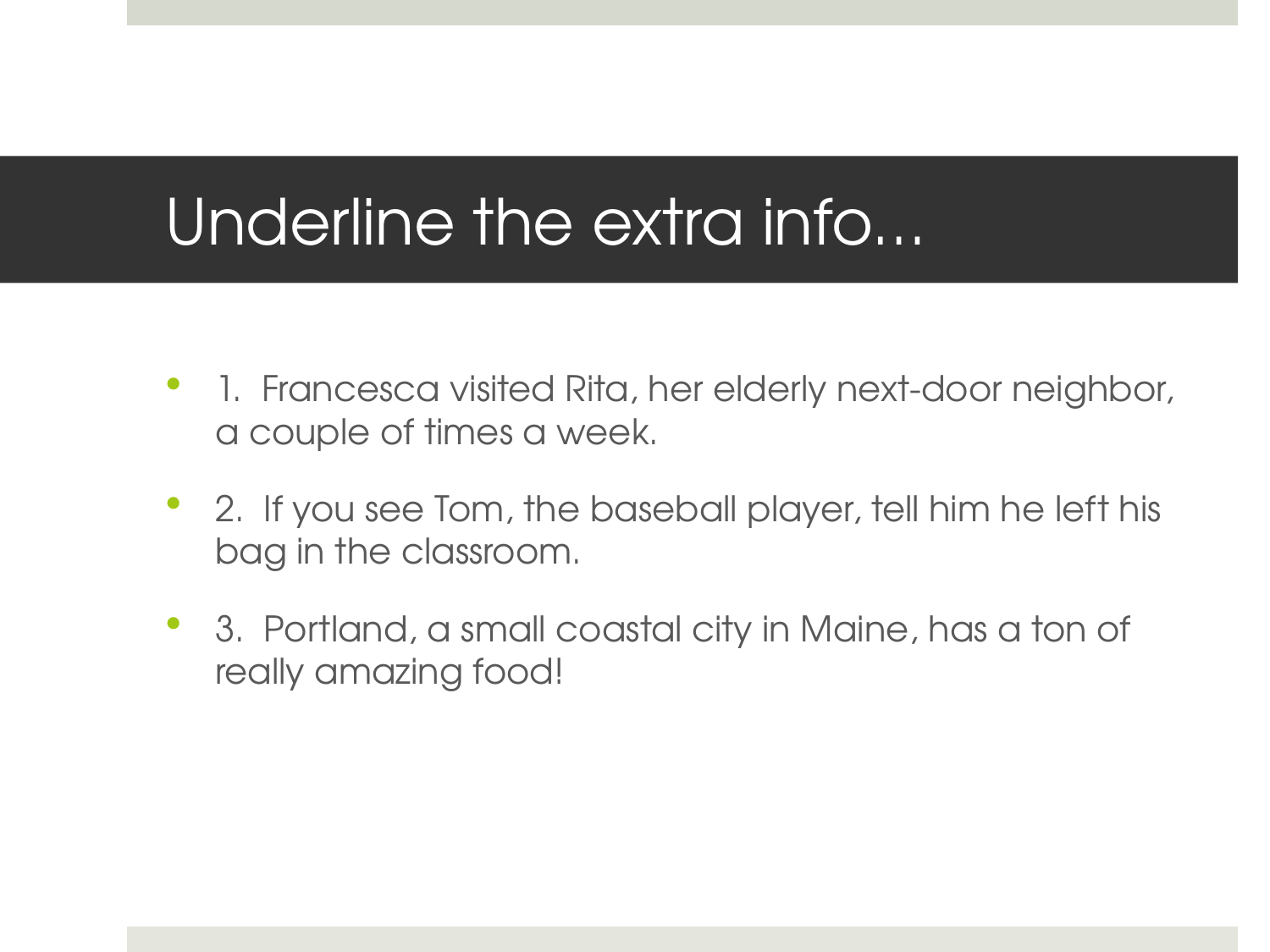

# Underline the extra info…
1.  Francesca visited Rita, her elderly next-door neighbor, a couple of times a week.
2.  If you see Tom, the baseball player, tell him he left his bag in the classroom.
3.  Portland, a small coastal city in Maine, has a ton of really amazing food!